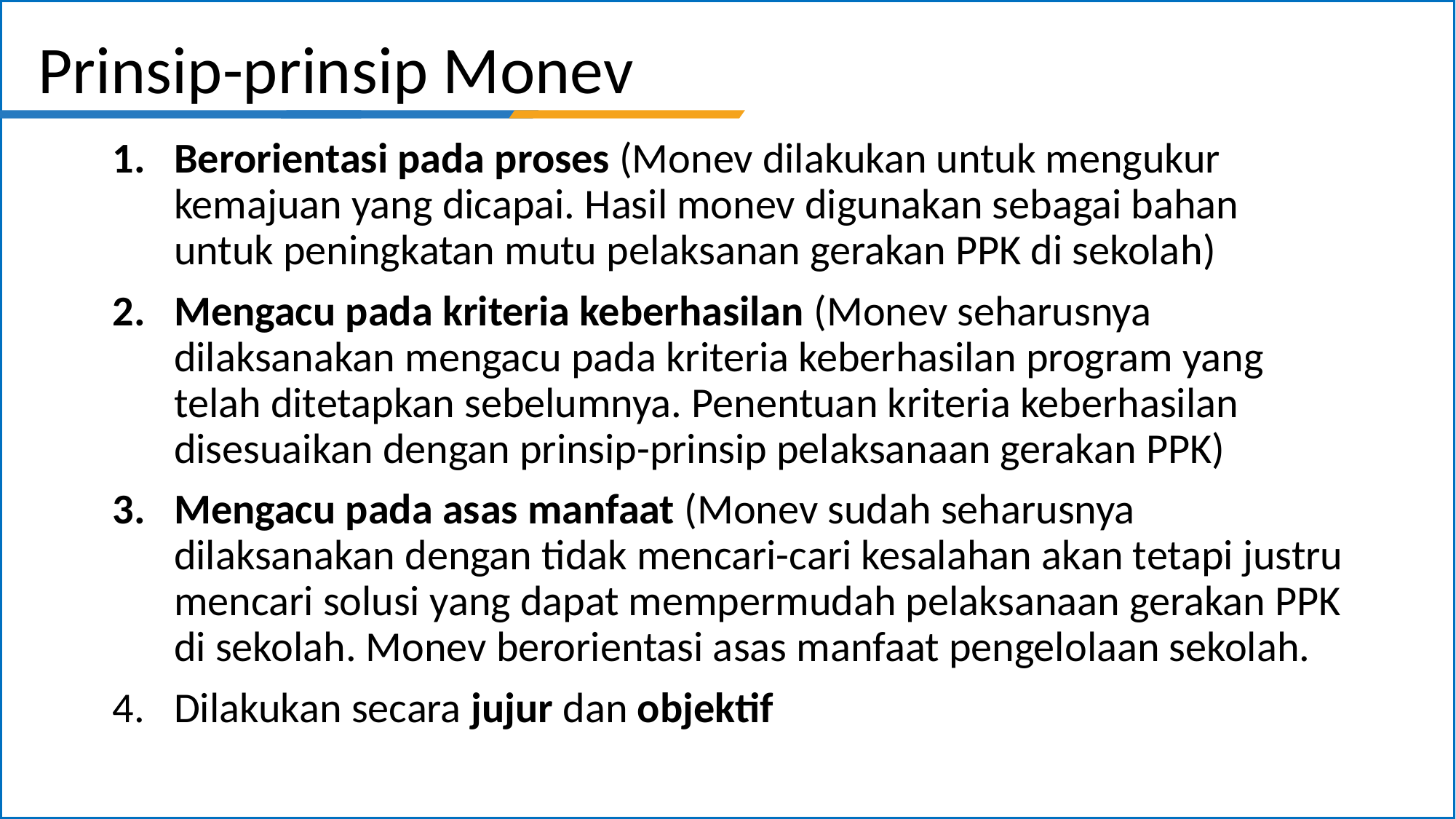

# Prinsip-prinsip Monev

Berorientasi pada proses (Monev dilakukan untuk mengukur kemajuan yang dicapai. Hasil monev digunakan sebagai bahan untuk peningkatan mutu pelaksanan gerakan PPK di sekolah)
Mengacu pada kriteria keberhasilan (Monev seharusnya dilaksanakan mengacu pada kriteria keberhasilan program yang telah ditetapkan sebelumnya. Penentuan kriteria keberhasilan disesuaikan dengan prinsip-prinsip pelaksanaan gerakan PPK)
Mengacu pada asas manfaat (Monev sudah seharusnya dilaksanakan dengan tidak mencari-cari kesalahan akan tetapi justru mencari solusi yang dapat mempermudah pelaksanaan gerakan PPK di sekolah. Monev berorientasi asas manfaat pengelolaan sekolah.
Dilakukan secara jujur dan objektif